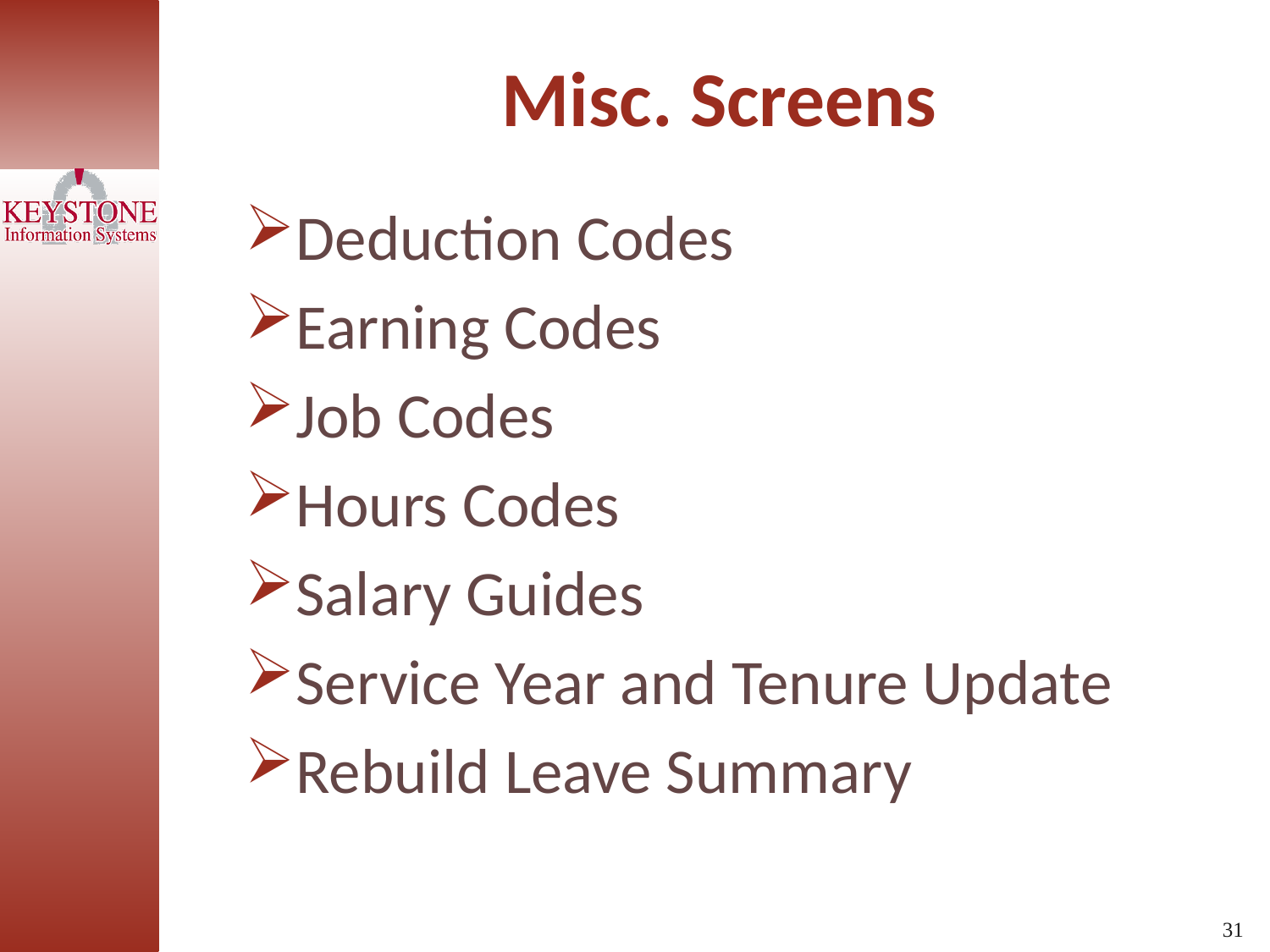

Misc. Screens
Deduction Codes
Earning Codes
Job Codes
Hours Codes
Salary Guides
Service Year and Tenure Update
Rebuild Leave Summary

31